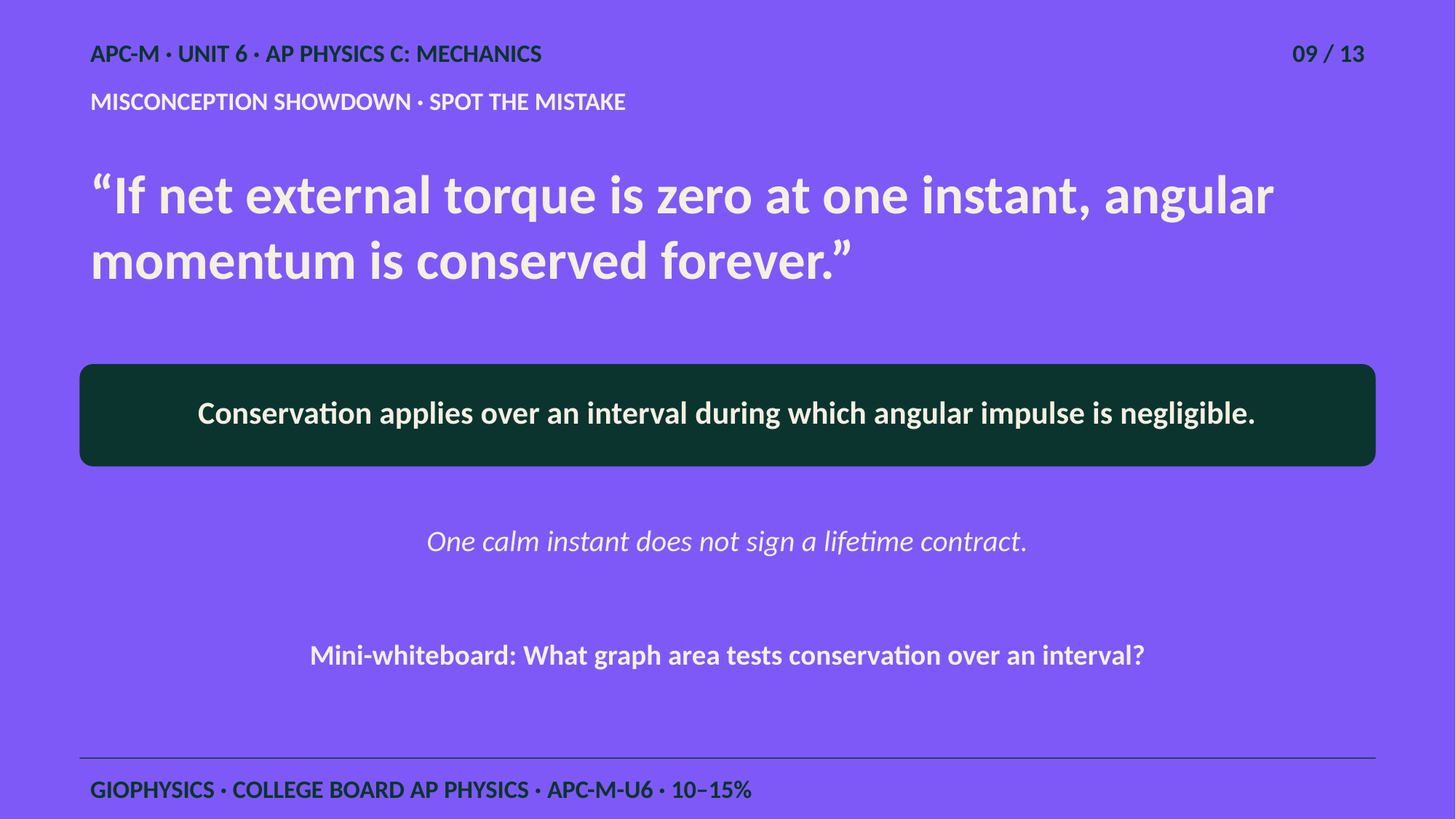

APC-M · UNIT 6 · AP PHYSICS C: MECHANICS
09 / 13
MISCONCEPTION SHOWDOWN · SPOT THE MISTAKE
“If net external torque is zero at one instant, angular momentum is conserved forever.”

Conservation applies over an interval during which angular impulse is negligible.
One calm instant does not sign a lifetime contract.
Mini-whiteboard: What graph area tests conservation over an interval?

GIOPHYSICS · COLLEGE BOARD AP PHYSICS · APC-M-U6 · 10–15%